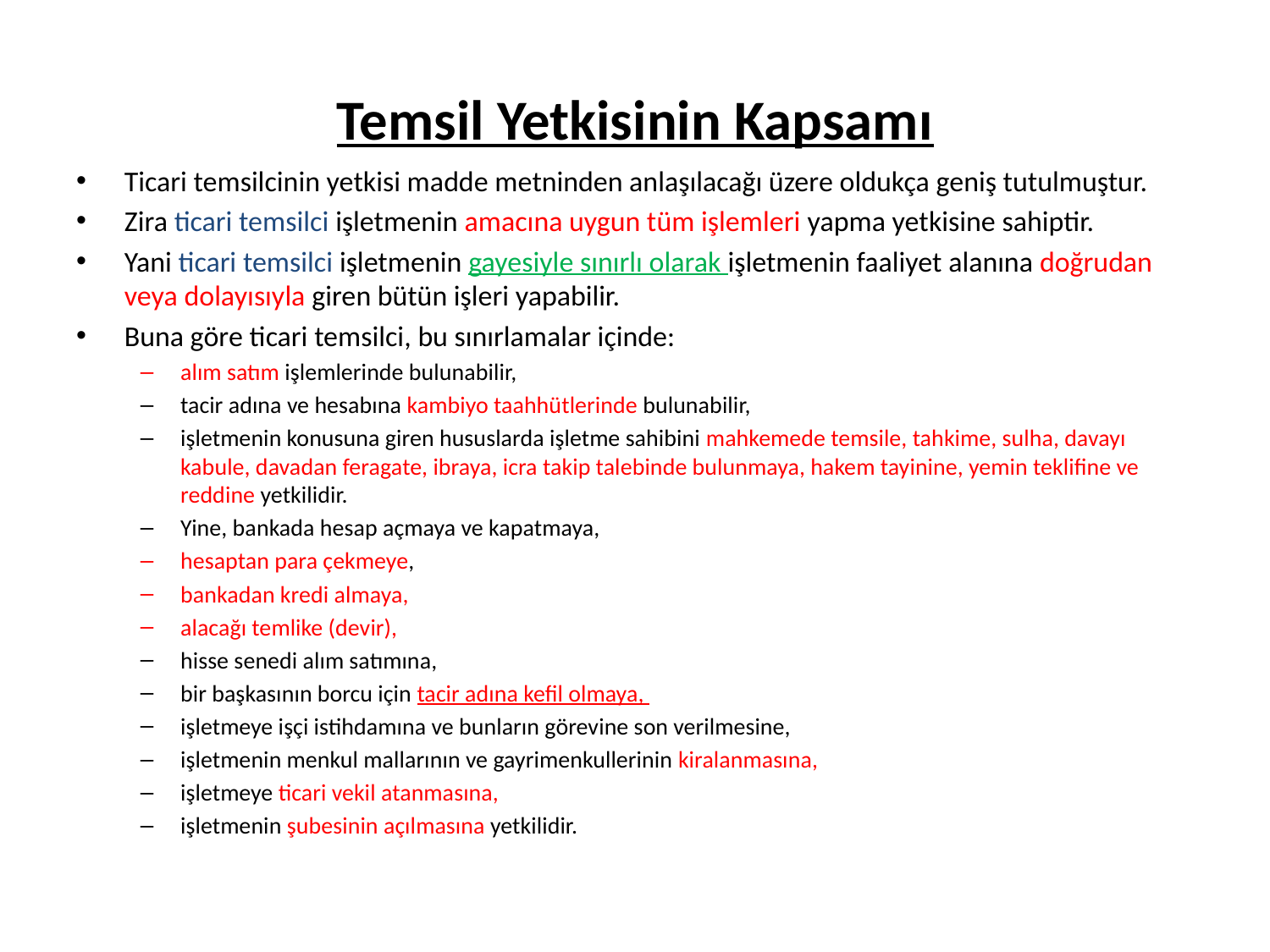

# Temsil Yetkisinin Kapsamı
Ticari temsilcinin yetkisi madde metninden anlaşılacağı üzere oldukça geniş tutulmuştur.
Zira ticari temsilci işletmenin amacına uygun tüm işlemleri yapma yetkisine sahiptir.
Yani ticari temsilci işletmenin gayesiyle sınırlı olarak işletmenin faaliyet alanına doğrudan veya dolayısıyla giren bütün işleri yapabilir.
Buna göre ticari temsilci, bu sınırlamalar içinde:
alım satım işlemlerinde bulunabilir,
tacir adına ve hesabına kambiyo taahhütlerinde bulunabilir,
işletmenin konusuna giren hususlarda işletme sahibini mahkemede temsile, tahkime, sulha, davayı kabule, davadan feragate, ibraya, icra takip talebinde bulunmaya, hakem tayinine, yemin teklifine ve reddine yetkilidir.
Yine, bankada hesap açmaya ve kapatmaya,
hesaptan para çekmeye,
bankadan kredi almaya,
alacağı temlike (devir),
hisse senedi alım satımına,
bir başkasının borcu için tacir adına kefil olmaya,
işletmeye işçi istihdamına ve bunların görevine son verilmesine,
işletmenin menkul mallarının ve gayrimenkullerinin kiralanmasına,
işletmeye ticari vekil atanmasına,
işletmenin şubesinin açılmasına yetkilidir.